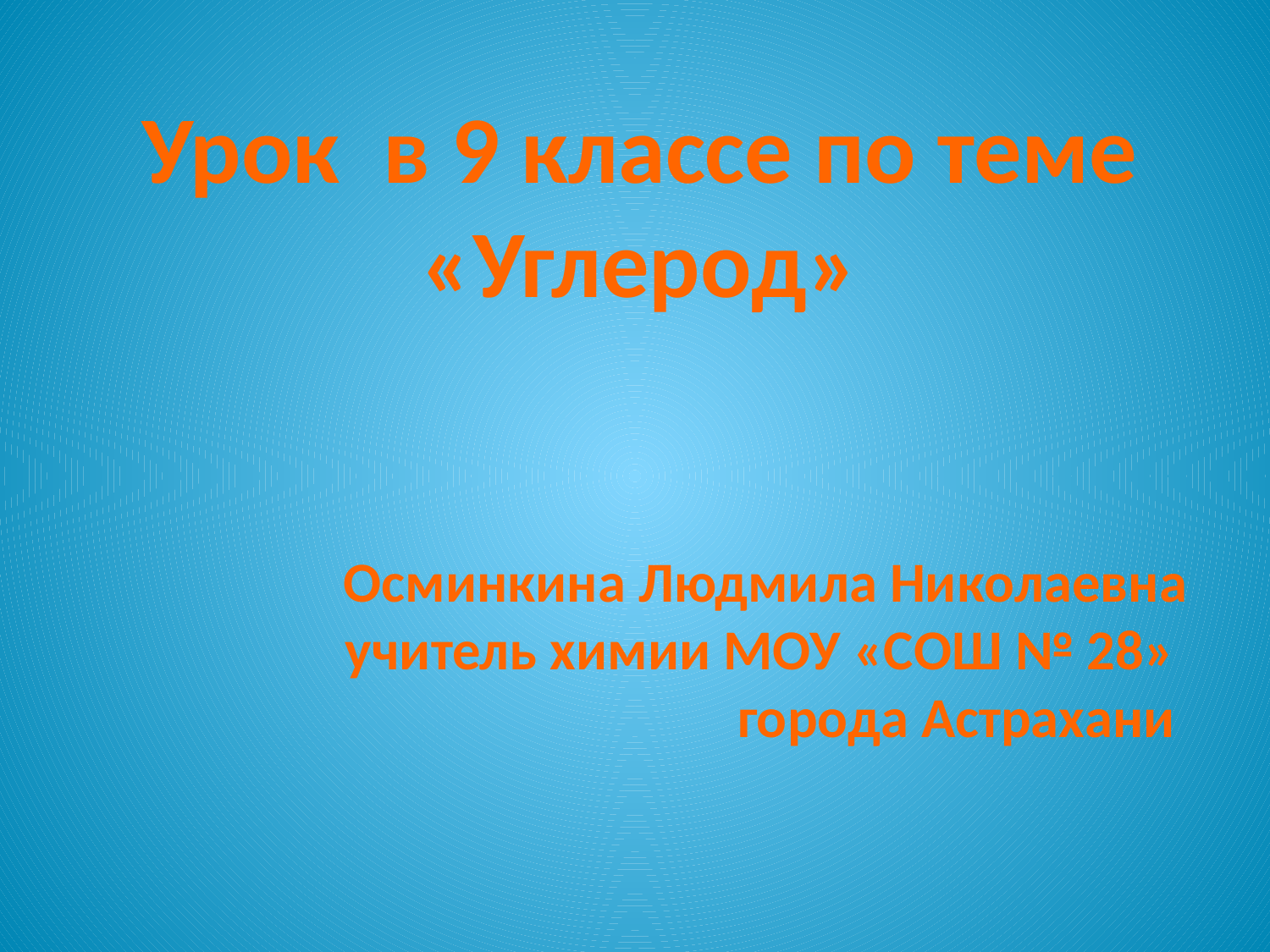

Урок  в 9 классе по теме «Углерод»

Осминкина Людмила Николаевна
учитель химии МОУ «СОШ № 28»
города Астрахани